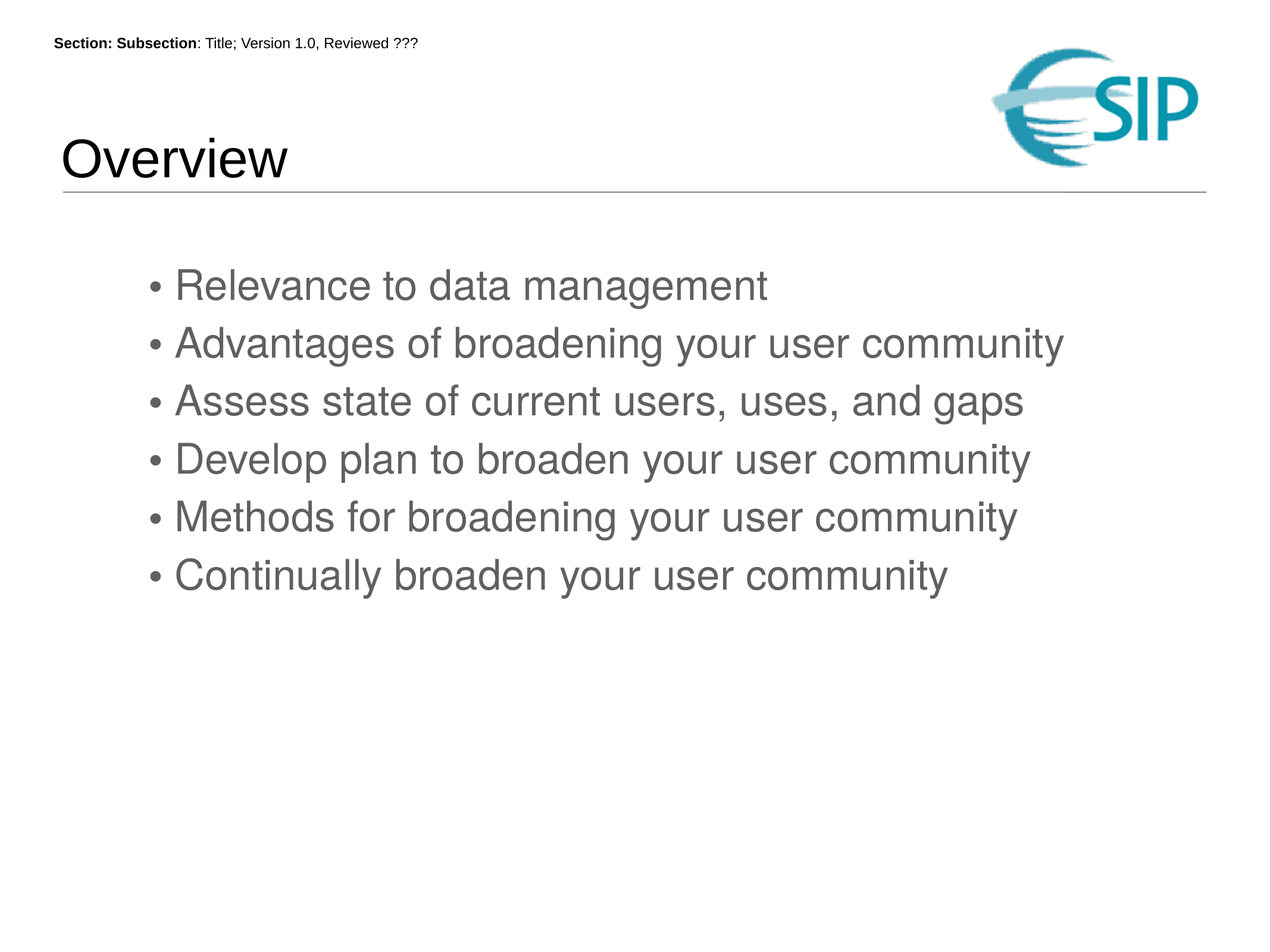

# Overview
Relevance to data management
Advantages of broadening your user community
Assess state of current users, uses, and gaps
Develop plan to broaden your user community
Methods for broadening your user community
Continually broaden your user community